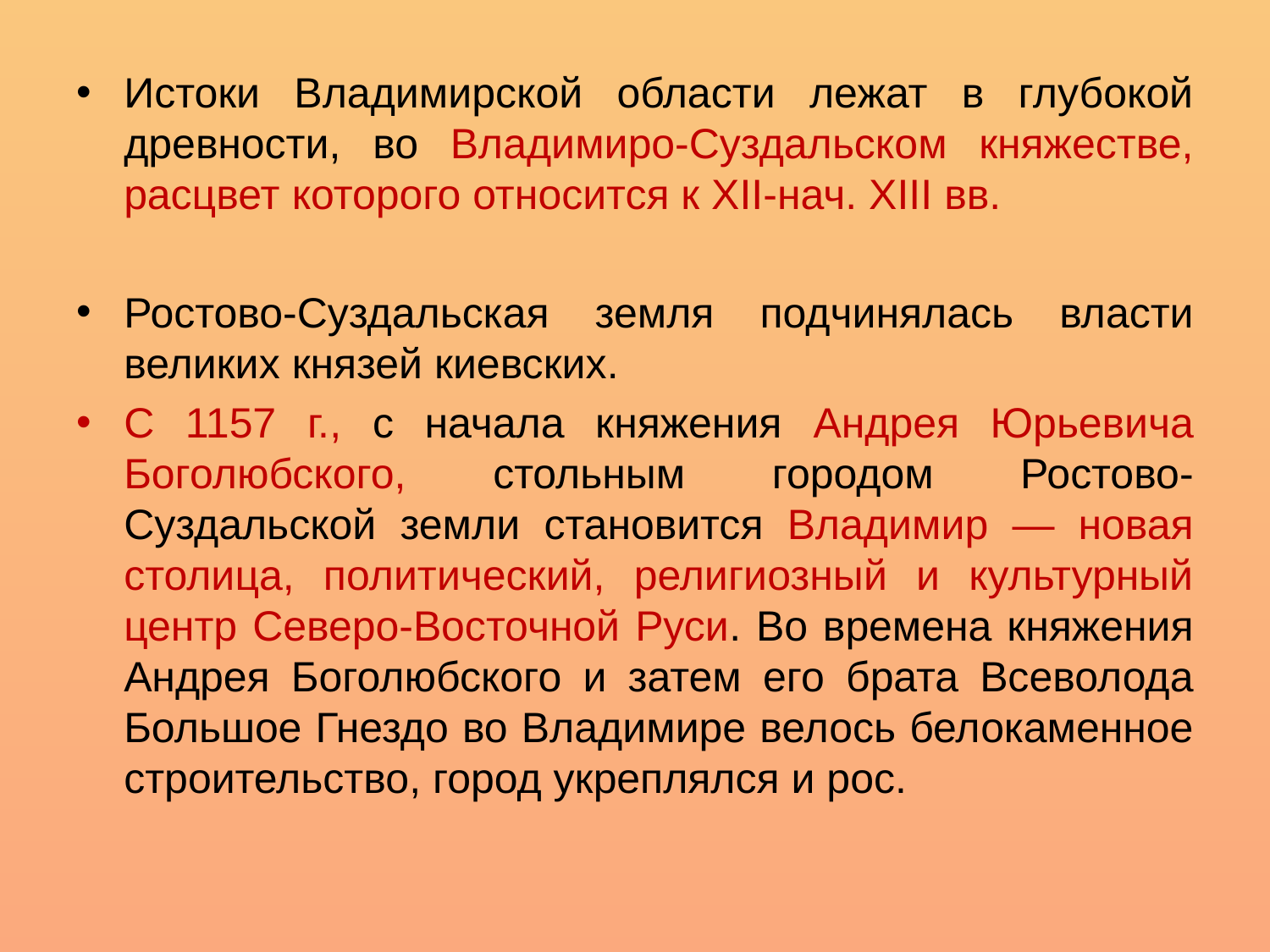

#
Истоки Владимирской области лежат в глубокой древности, во Владимиро-Суздальском княжестве, расцвет которого относится к XII-нач. XIII вв.

Ростово-Суздальская земля подчинялась власти великих князей киевских.
С 1157 г., с начала княжения Андрея Юрьевича Боголюбского, стольным городом Ростово-Суздальской земли становится Владимир — новая столица, политический, религиозный и культурный центр Северо-Восточной Руси. Во времена княжения Андрея Боголюбского и затем его брата Всеволода Большое Гнездо во Владимире велось белокаменное строительство, город укреплялся и рос.